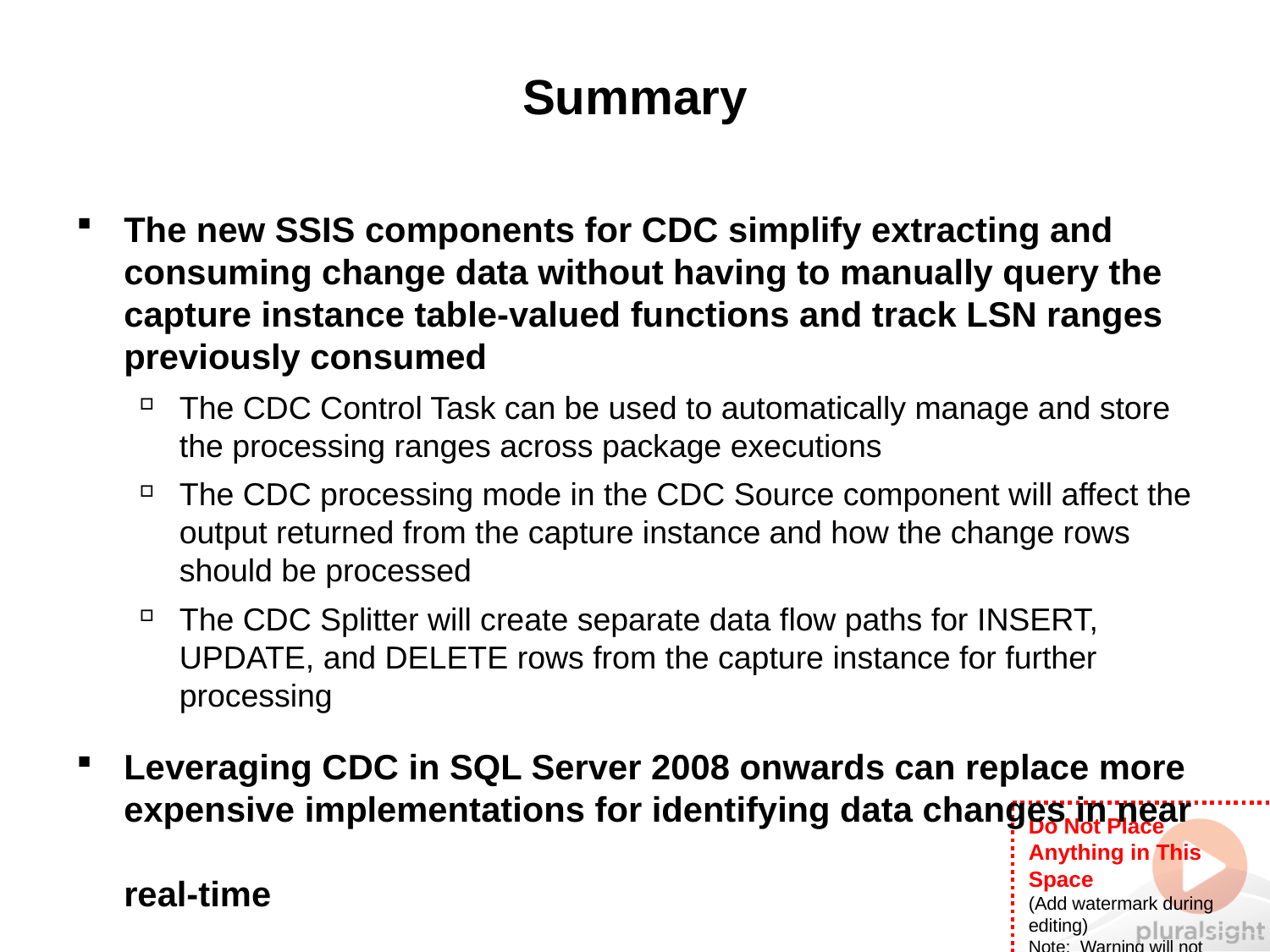

# Summary
The new SSIS components for CDC simplify extracting and consuming change data without having to manually query the capture instance table-valued functions and track LSN ranges previously consumed
The CDC Control Task can be used to automatically manage and store the processing ranges across package executions
The CDC processing mode in the CDC Source component will affect the output returned from the capture instance and how the change rows should be processed
The CDC Splitter will create separate data flow paths for INSERT, UPDATE, and DELETE rows from the capture instance for further processing
Leveraging CDC in SQL Server 2008 onwards can replace more expensive implementations for identifying data changes in near
real-time
Thanks for watching!